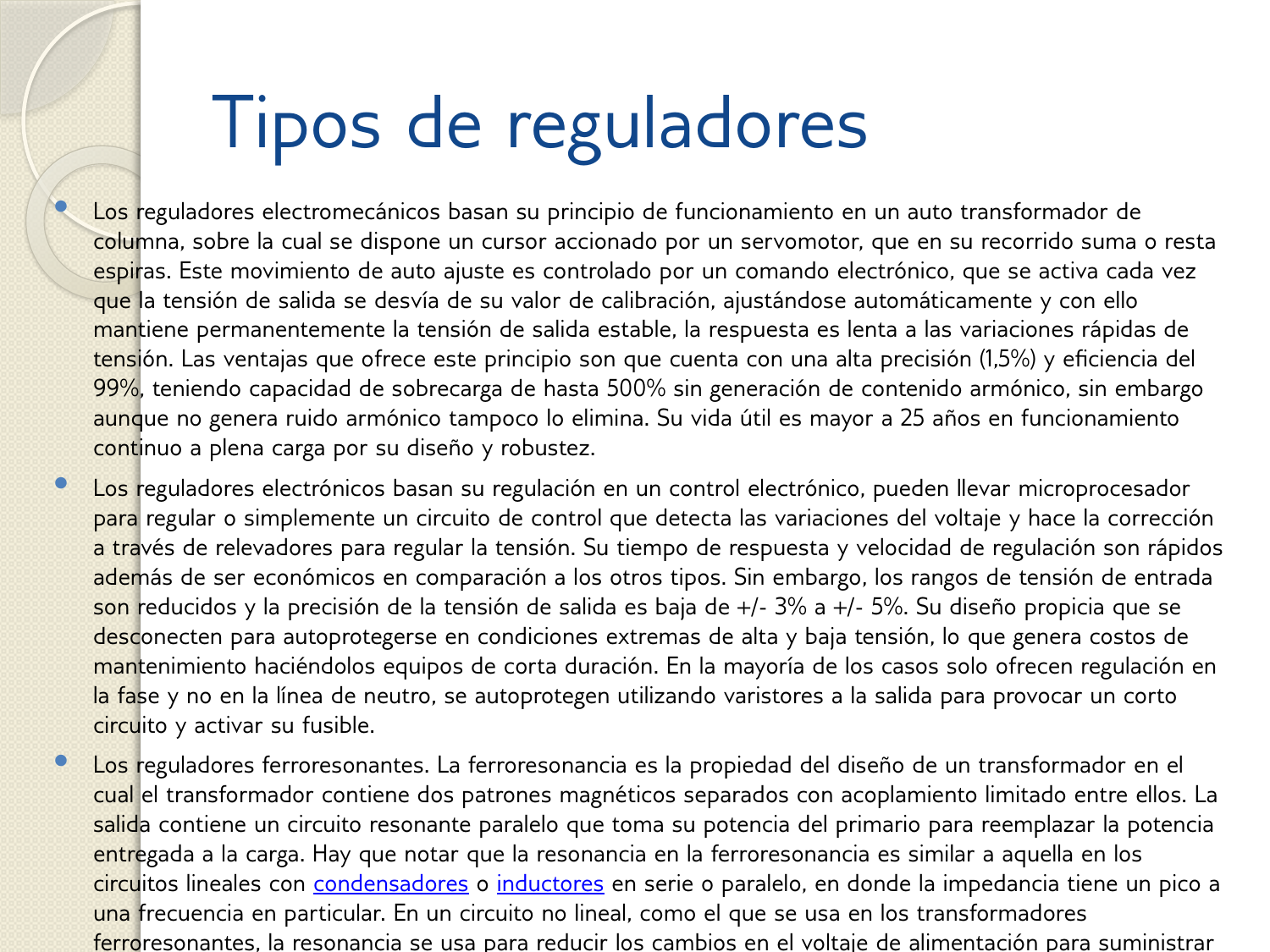

# Tipos de reguladores
Los reguladores electromecánicos basan su principio de funcionamiento en un auto transformador de columna, sobre la cual se dispone un cursor accionado por un servomotor, que en su recorrido suma o resta espiras. Este movimiento de auto ajuste es controlado por un comando electrónico, que se activa cada vez que la tensión de salida se desvía de su valor de calibración, ajustándose automáticamente y con ello mantiene permanentemente la tensión de salida estable, la respuesta es lenta a las variaciones rápidas de tensión. Las ventajas que ofrece este principio son que cuenta con una alta precisión (1,5%) y eficiencia del 99%, teniendo capacidad de sobrecarga de hasta 500% sin generación de contenido armónico, sin embargo aunque no genera ruido armónico tampoco lo elimina. Su vida útil es mayor a 25 años en funcionamiento continuo a plena carga por su diseño y robustez.
Los reguladores electrónicos basan su regulación en un control electrónico, pueden llevar microprocesador para regular o simplemente un circuito de control que detecta las variaciones del voltaje y hace la corrección a través de relevadores para regular la tensión. Su tiempo de respuesta y velocidad de regulación son rápidos además de ser económicos en comparación a los otros tipos. Sin embargo, los rangos de tensión de entrada son reducidos y la precisión de la tensión de salida es baja de +/- 3% a +/- 5%. Su diseño propicia que se desconecten para autoprotegerse en condiciones extremas de alta y baja tensión, lo que genera costos de mantenimiento haciéndolos equipos de corta duración. En la mayoría de los casos solo ofrecen regulación en la fase y no en la línea de neutro, se autoprotegen utilizando varistores a la salida para provocar un corto circuito y activar su fusible.
Los reguladores ferroresonantes. La ferroresonancia es la propiedad del diseño de un transformador en el cual el transformador contiene dos patrones magnéticos separados con acoplamiento limitado entre ellos. La salida contiene un circuito resonante paralelo que toma su potencia del primario para reemplazar la potencia entregada a la carga. Hay que notar que la resonancia en la ferroresonancia es similar a aquella en los circuitos lineales con condensadores o inductores en serie o paralelo, en donde la impedancia tiene un pico a una frecuencia en particular. En un circuito no lineal, como el que se usa en los transformadores ferroresonantes, la resonancia se usa para reducir los cambios en el voltaje de alimentación para suministrar un voltaje más constante a la carga.